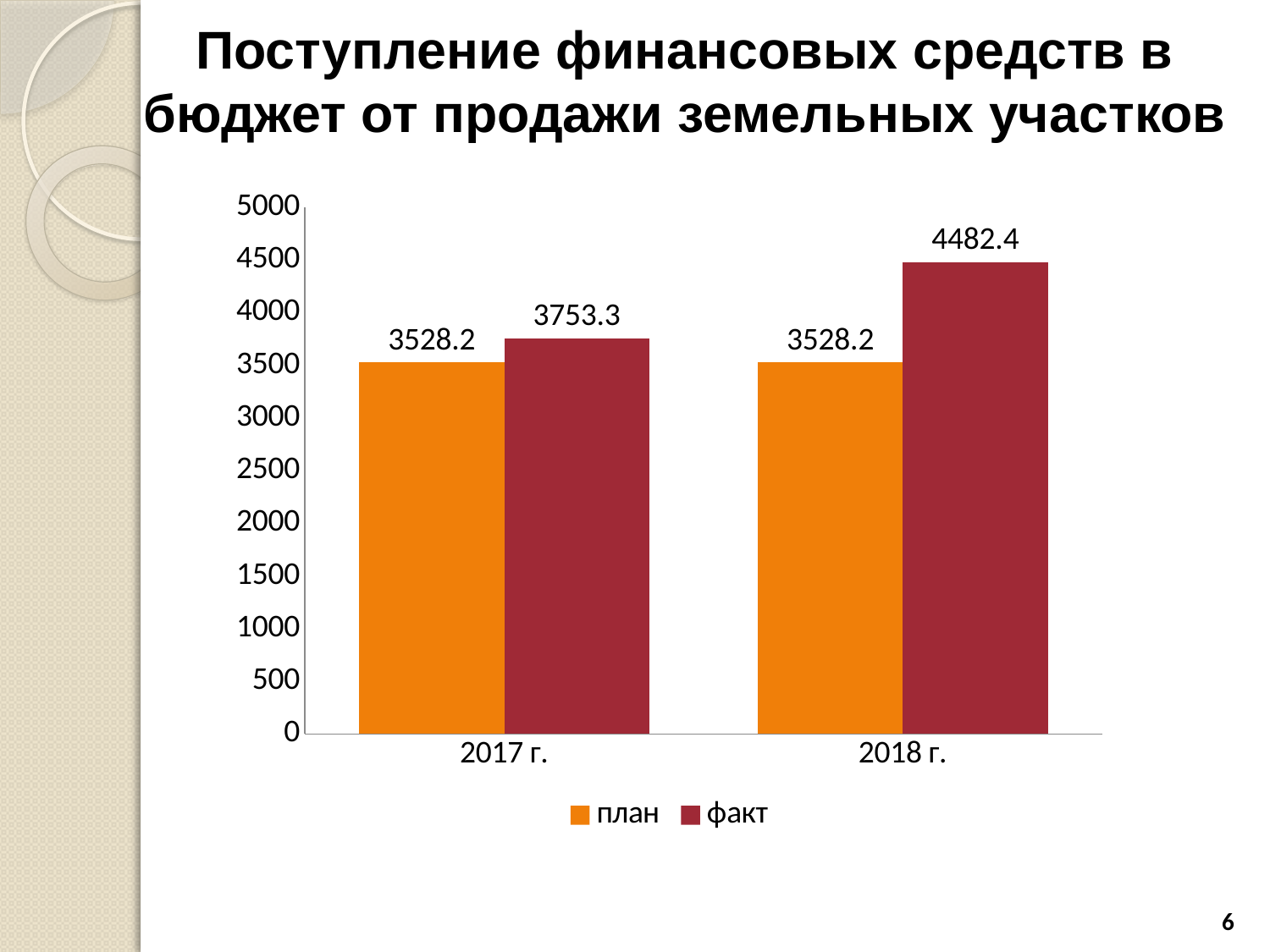

# Поступление финансовых средств в бюджет от продажи земельных участков

### Chart

| Category | план | факт |
|---|---|---|
| 2017 г. | 3528.2 | 3753.3 |
| 2018 г. | 3528.2 | 4482.400000000001 |
6